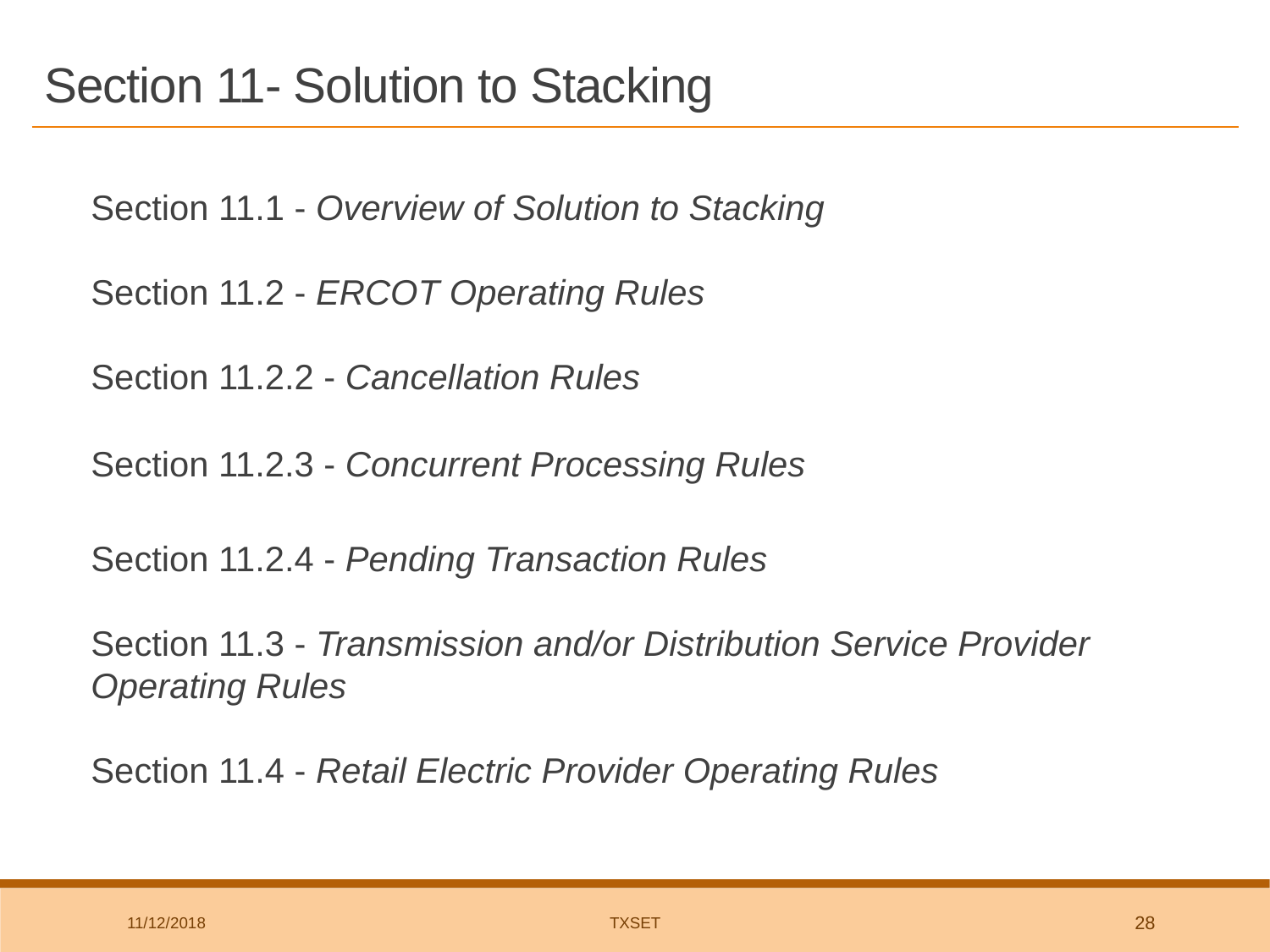

# Section 11- Solution to Stacking
Section 11.1 - Overview of Solution to Stacking

Section 11.2 - ERCOT Operating Rules

Section 11.2.2 - Cancellation Rules

Section 11.2.3 - Concurrent Processing Rules

Section 11.2.4 - Pending Transaction Rules

Section 11.3 - Transmission and/or Distribution Service Provider Operating Rules

Section 11.4 - Retail Electric Provider Operating Rules
11/12/2018
TxSET
28